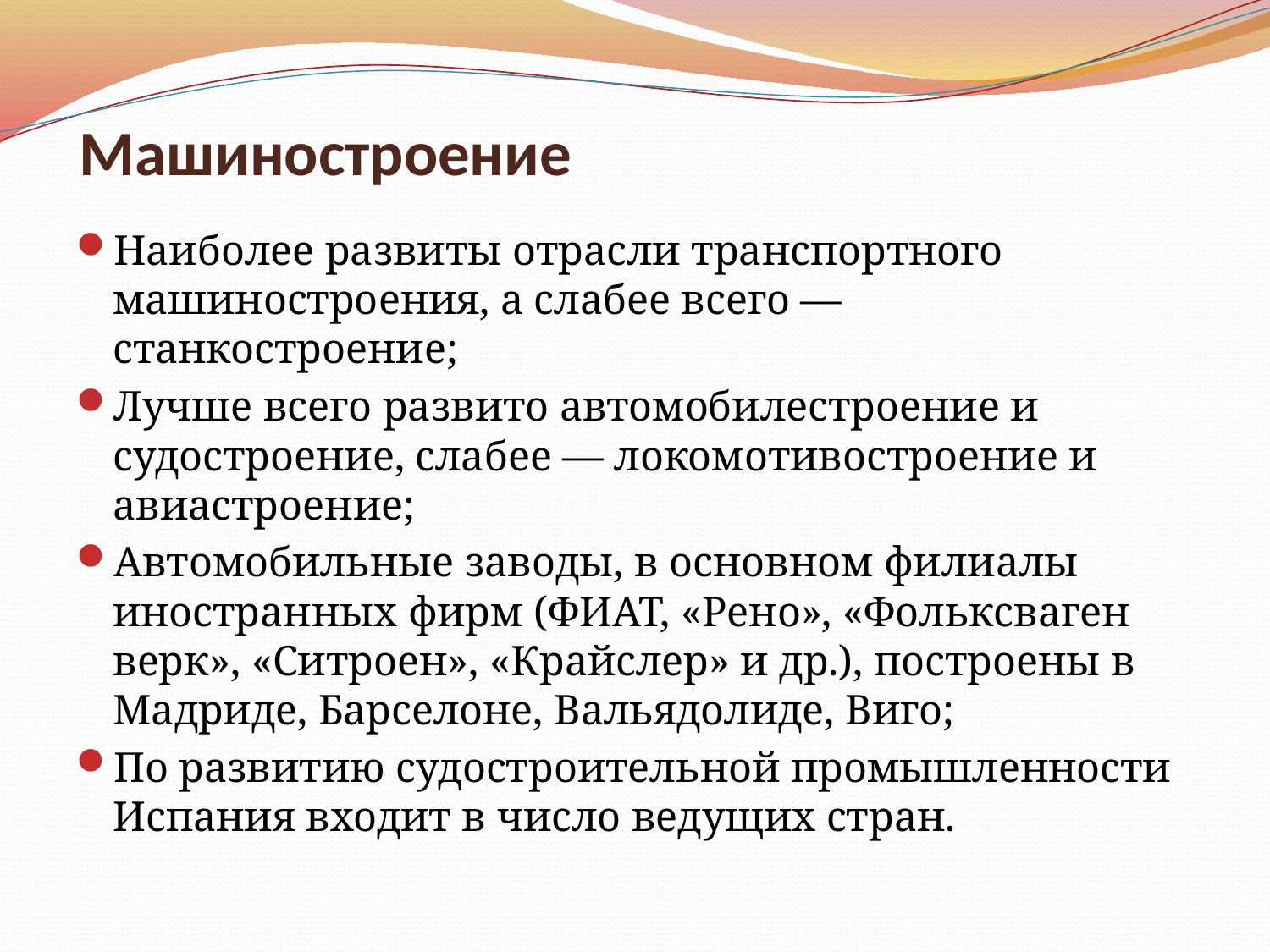

# Машиностроение
Наиболее развиты отрасли транспортного машиностроения, а слабее всего — станкостроение;
Лучше всего развито автомобилестроение и судостроение, слабее — локомотивостроение и авиастроение;
Автомобильные заводы, в основном филиалы иностранных фирм (ФИАТ, «Рено», «Фольксваген верк», «Ситроен», «Крайслер» и др.), построены в Мадриде, Барселоне, Вальядолиде, Виго;
По развитию судостроительной промышленности Испания входит в число ведущих стран.